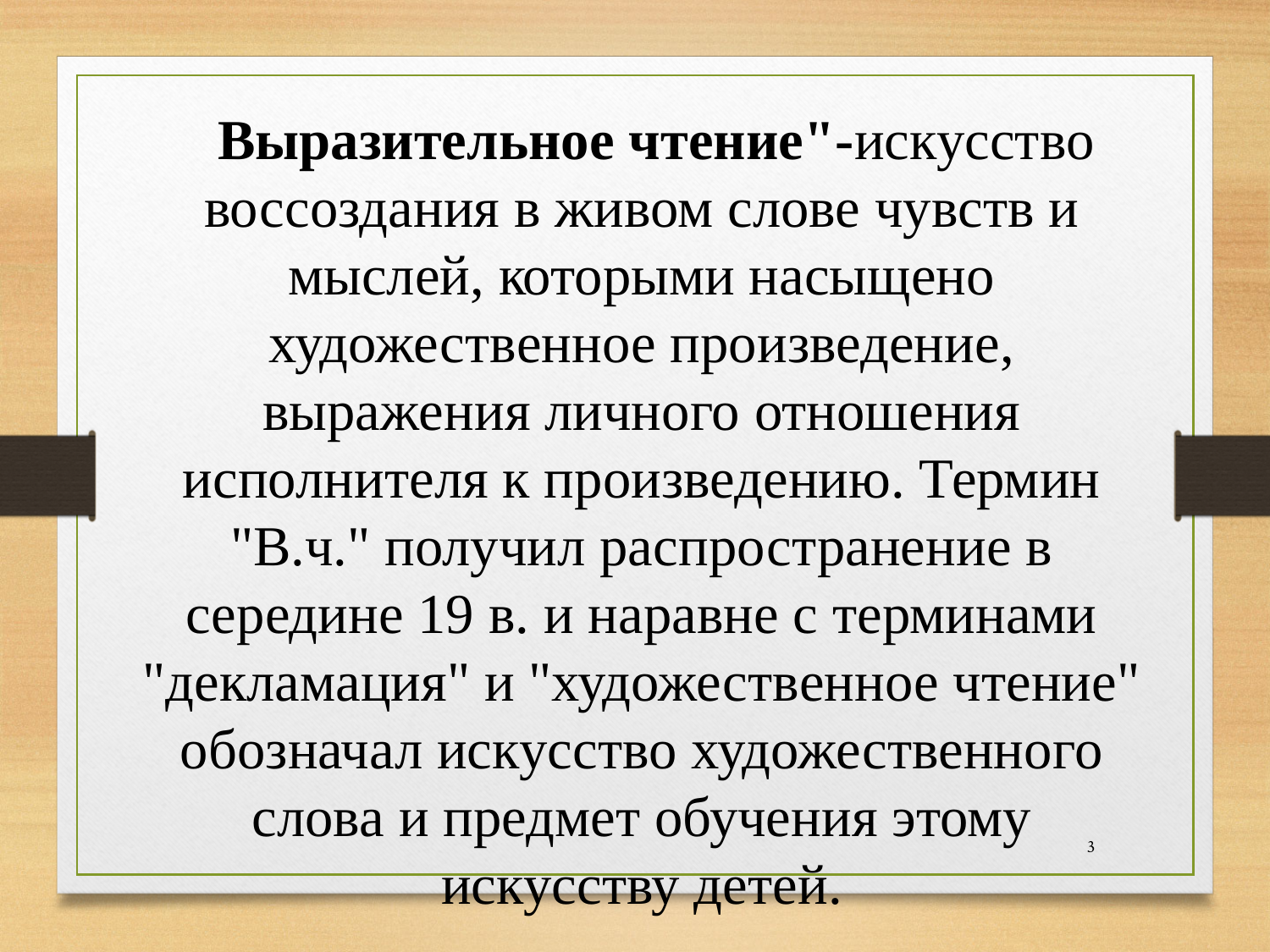

Выразительное чтение"-искусство воссоздания в живом слове чувств и мыслей, которыми насыщено художественное произведение, выражения личного отношения исполнителя к произведению. Термин "В.ч." получил распространение в середине 19 в. и наравне с терминами "декламация" и "художественное чтение" обозначал искусство художественного слова и предмет обучения этому искусству детей.

3